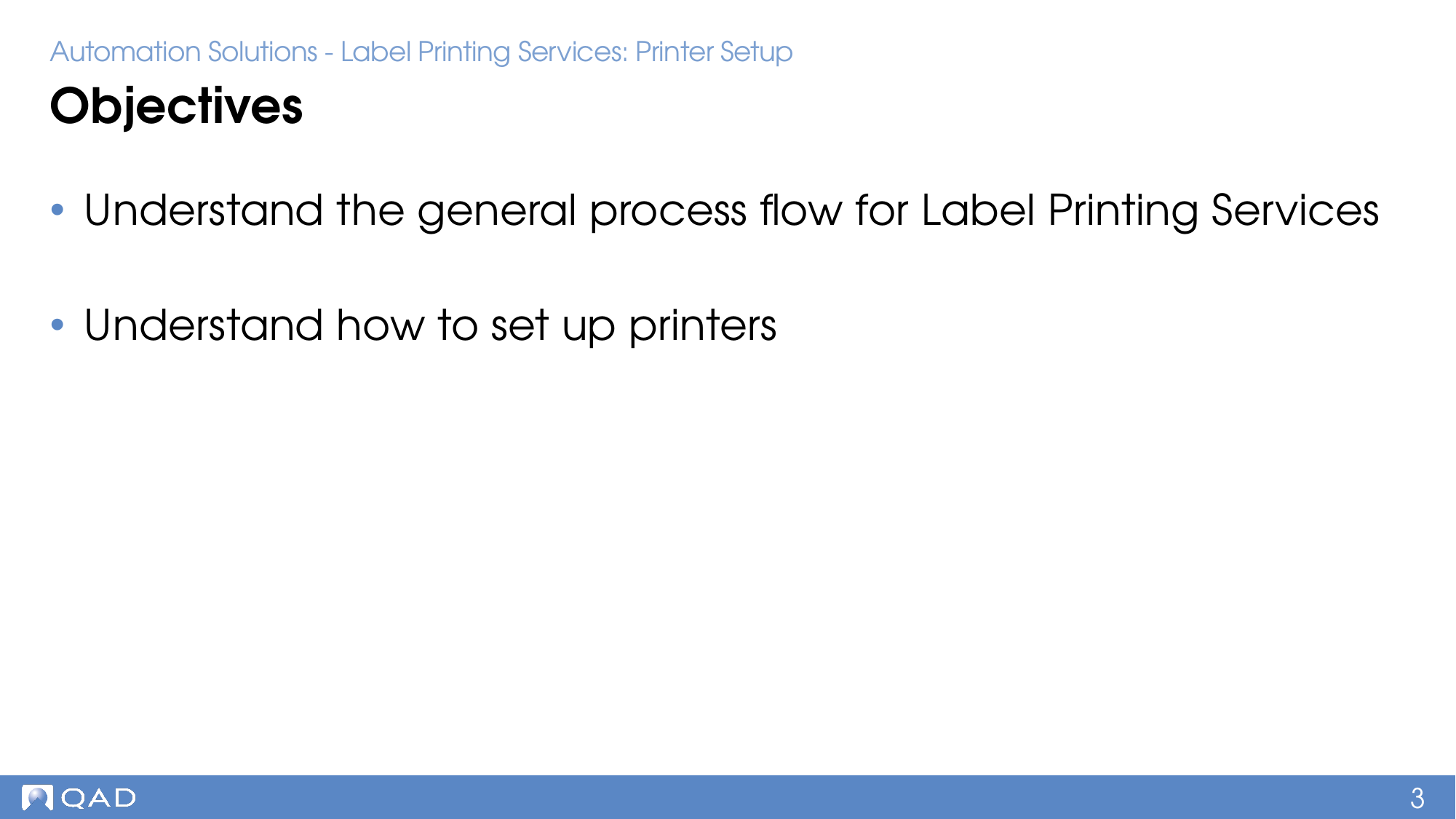

Automation Solutions - Label Printing Services: Printer Setup
# Objectives
Understand the general process flow for Label Printing Services

Understand how to set up printers

3